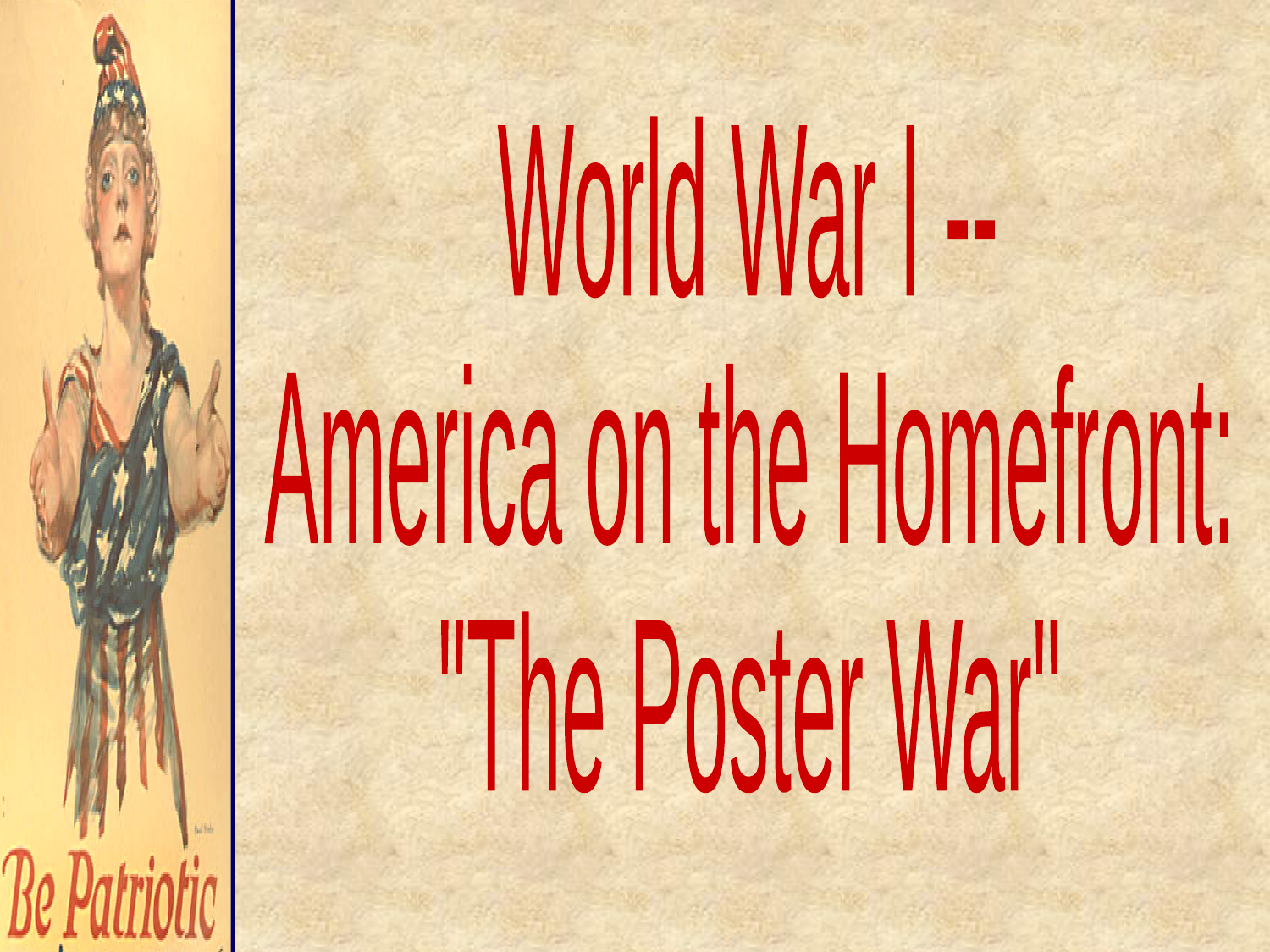

World War I --
America on the Homefront:
"The Poster War"